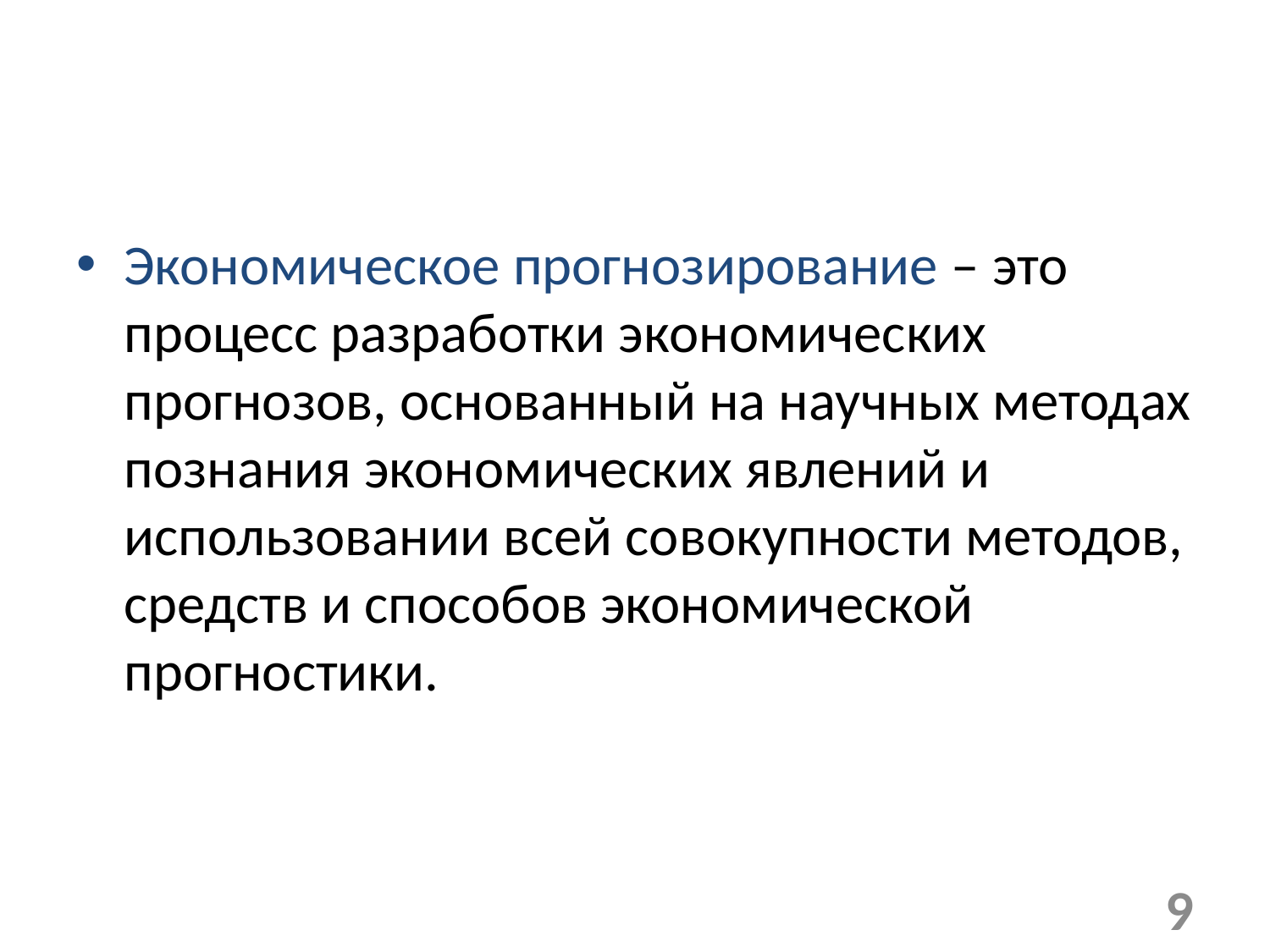

Экономическое прогнозирование – это процесс разработки экономических прогнозов, основанный на научных методах познания экономических явлений и использовании всей совокупности методов, средств и способов экономической прогностики.
9